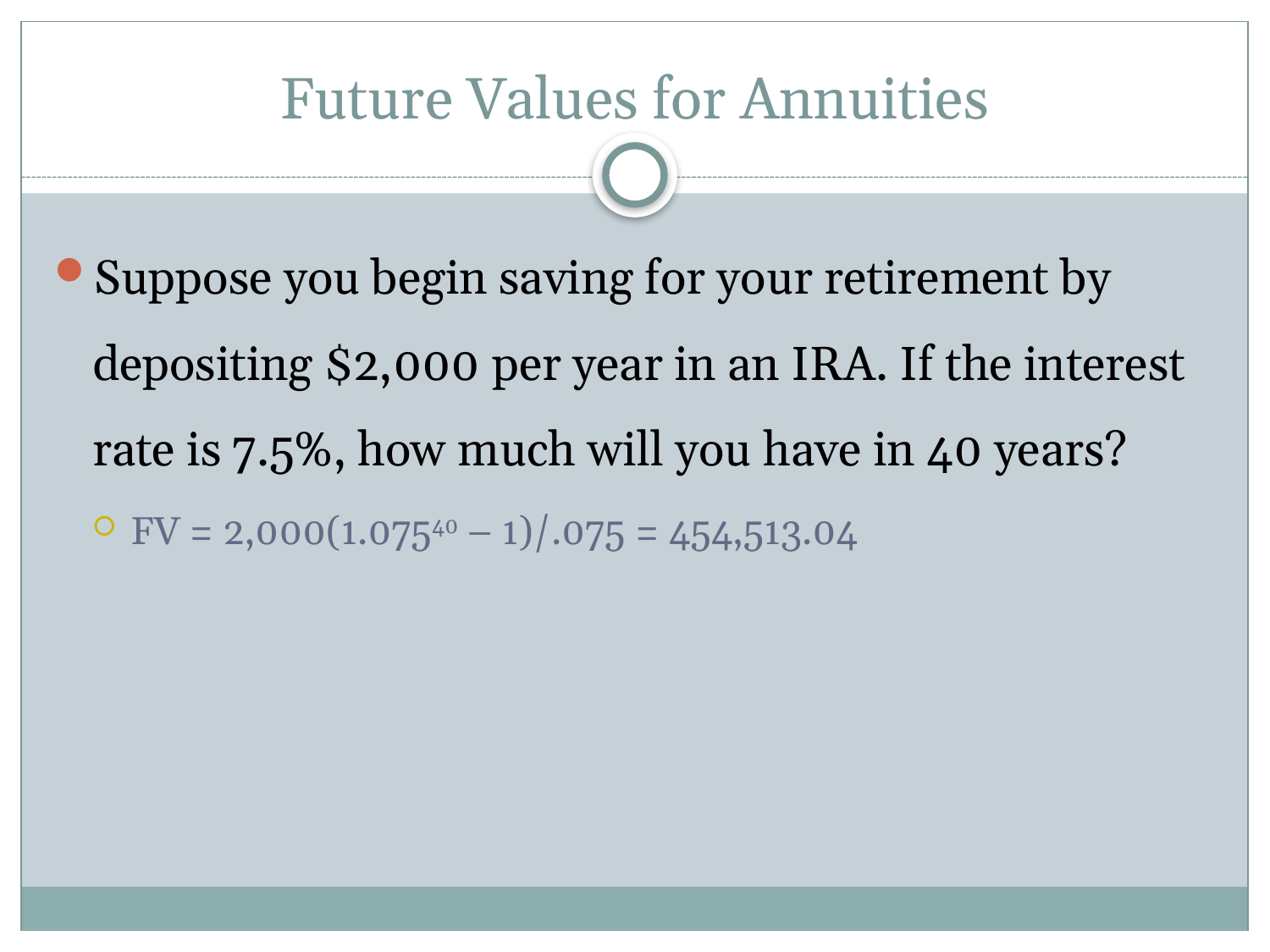

# Future Values for Annuities
Suppose you begin saving for your retirement by depositing $2,000 per year in an IRA. If the interest rate is 7.5%, how much will you have in 40 years?
FV = 2,000(1.07540 – 1)/.075 = 454,513.04